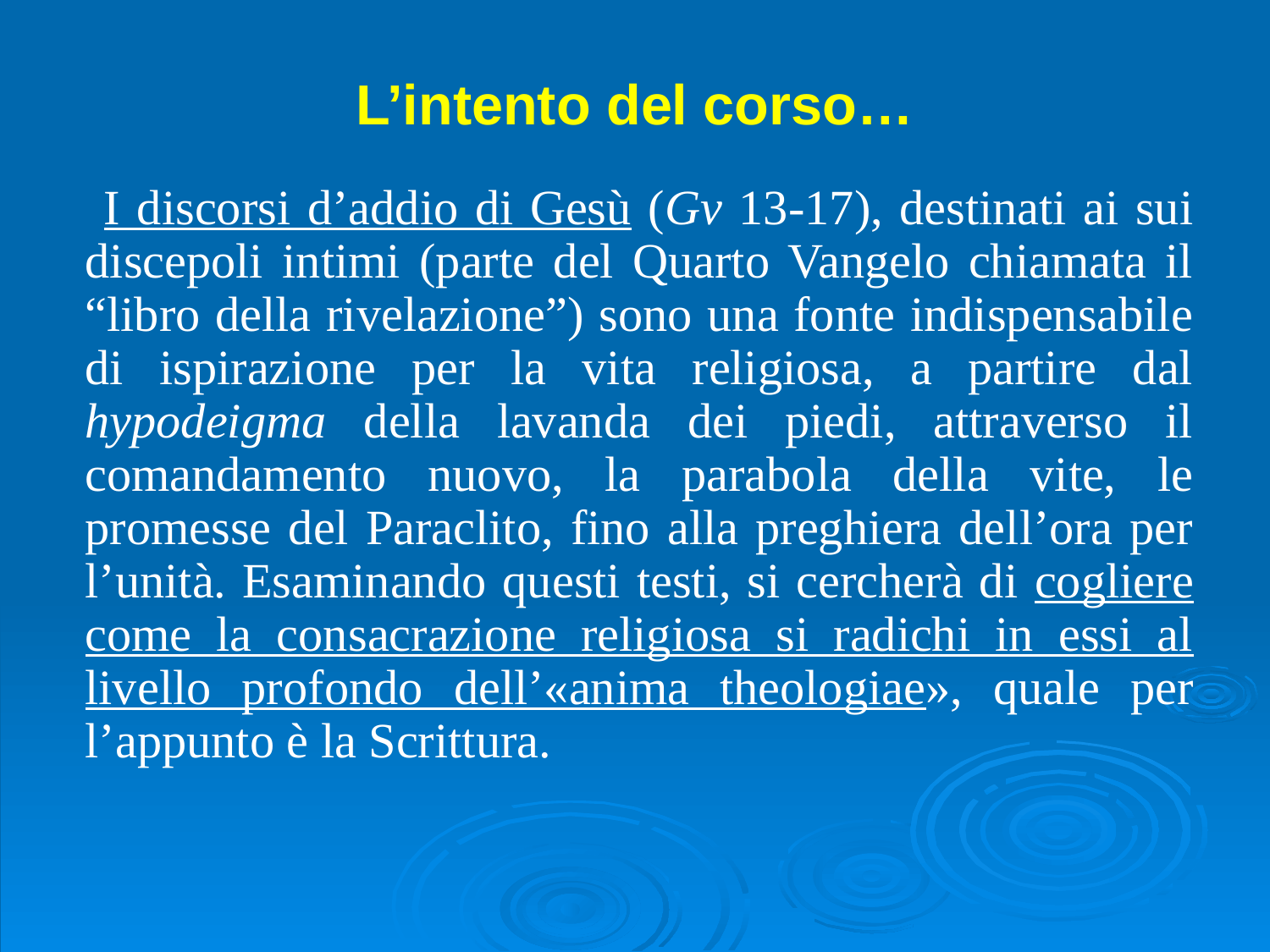

# L’intento del corso…
    I discorsi d’addio di Gesù (Gv 13-17), destinati ai sui discepoli intimi (parte del Quarto Vangelo chiamata il “libro della rivelazione”) sono una fonte indispensabile di ispirazione per la vita religiosa, a partire dal hypodeigma della lavanda dei piedi, attraverso il comandamento nuovo, la parabola della vite, le promesse del Paraclito, fino alla preghiera dell’ora per l’unità. Esaminando questi testi, si cercherà di cogliere come la consacrazione religiosa si radichi in essi al livello profondo dell’«anima theologiae», quale per l’appunto è la Scrittura.